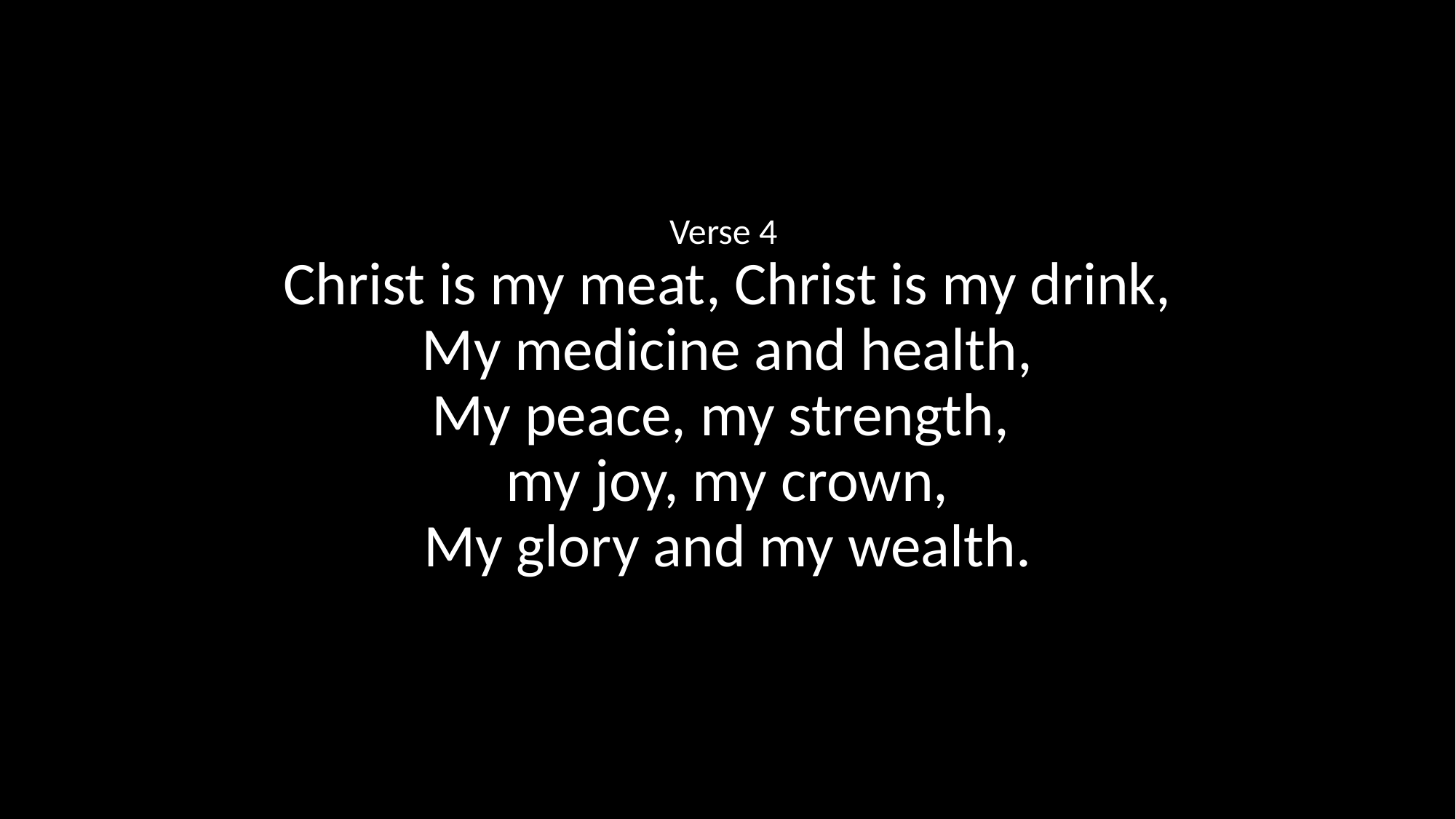

Verse 4
Christ is my meat, Christ is my drink,
My medicine and health,
My peace, my strength,
my joy, my crown,
My glory and my wealth.